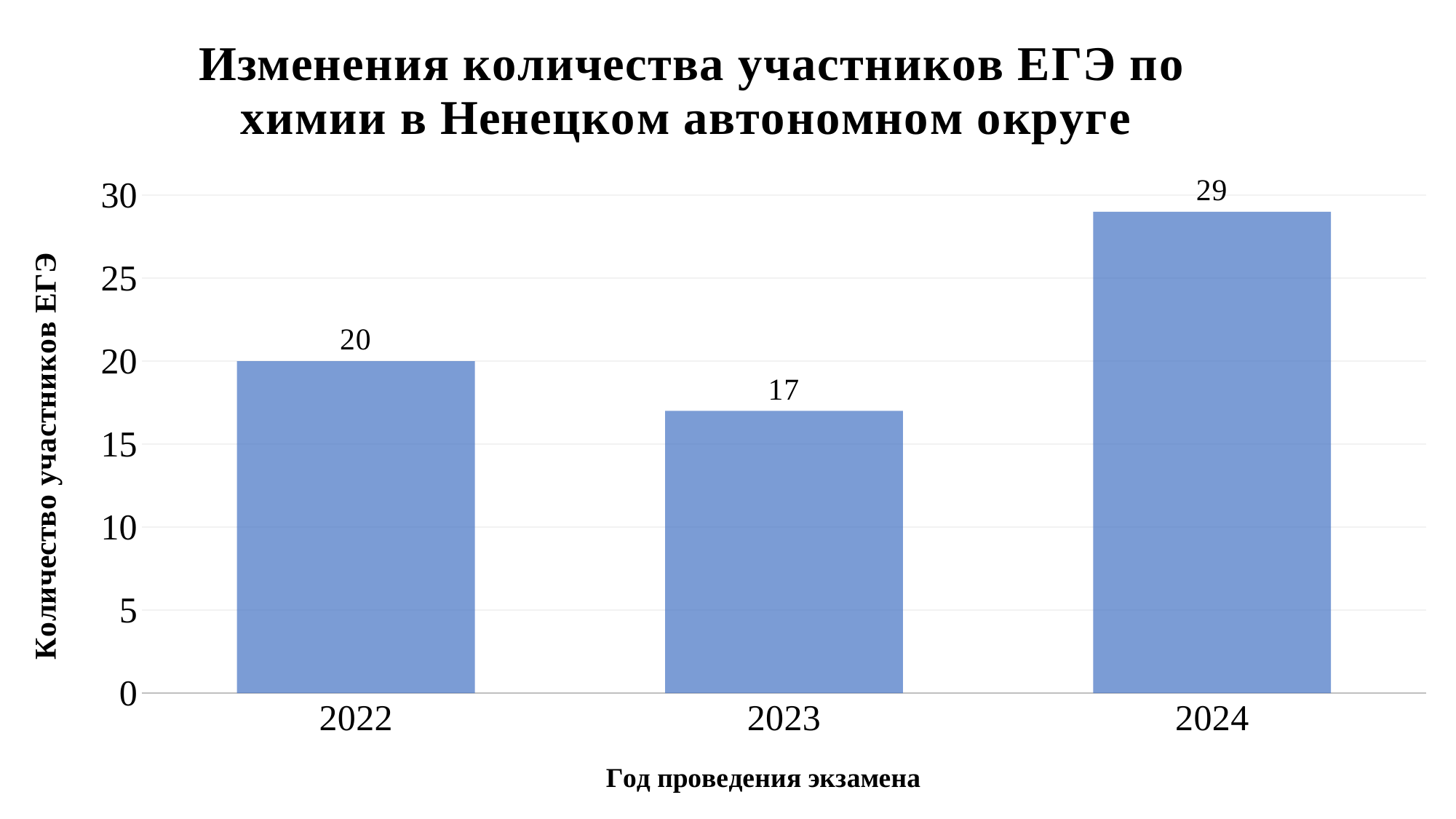

### Chart: Изменения количества участников ЕГЭ по химии в Ненецком автономном округе

| Category | Ряд 1 |
|---|---|
| 2022 | 20.0 |
| 2023 | 17.0 |
| 2024 | 29.0 |